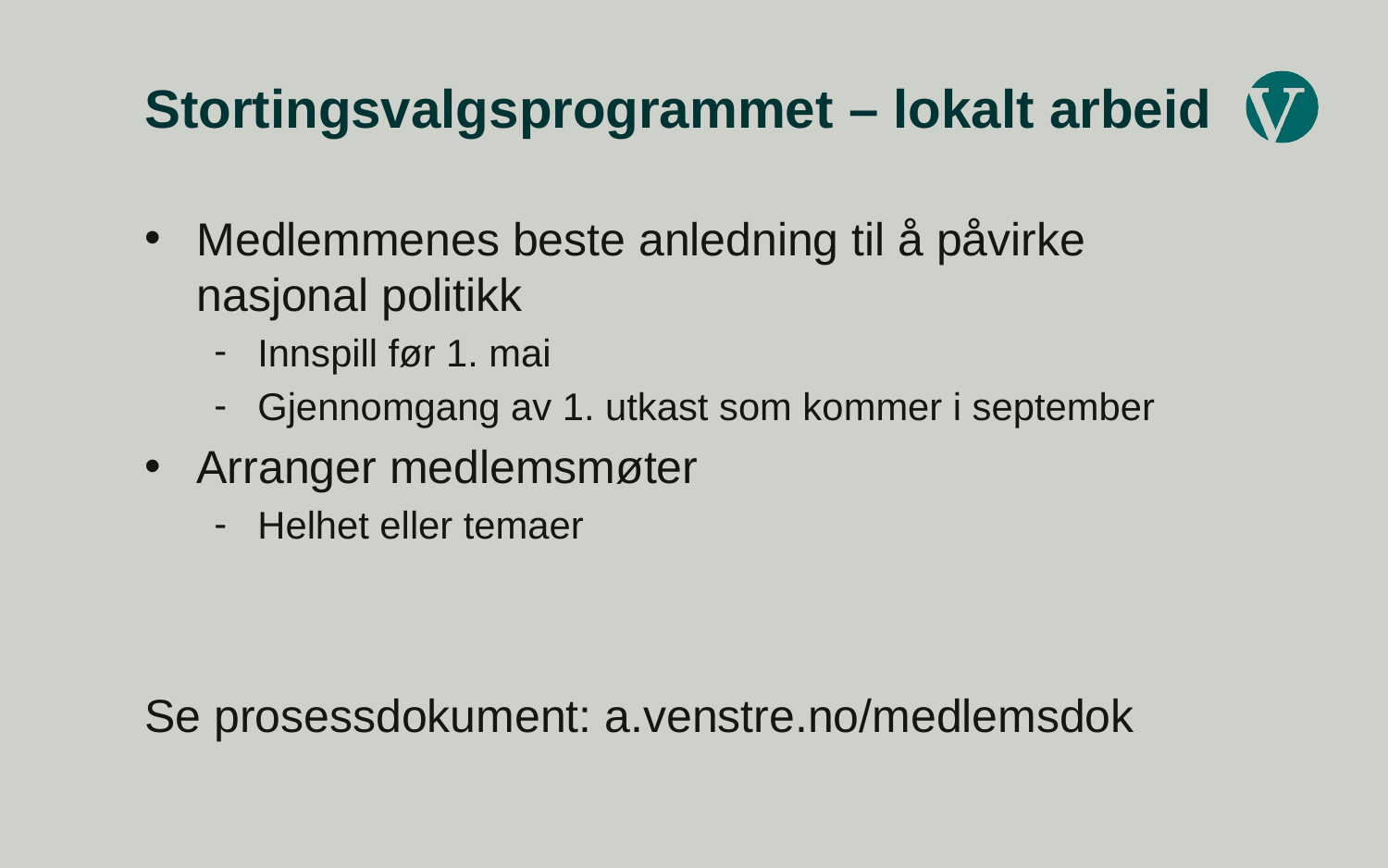

# Stortingsvalgsprogrammet – lokalt arbeid
Medlemmenes beste anledning til å påvirke nasjonal politikk
Innspill før 1. mai
Gjennomgang av 1. utkast som kommer i september
Arranger medlemsmøter
Helhet eller temaer

Se prosessdokument: a.venstre.no/medlemsdok